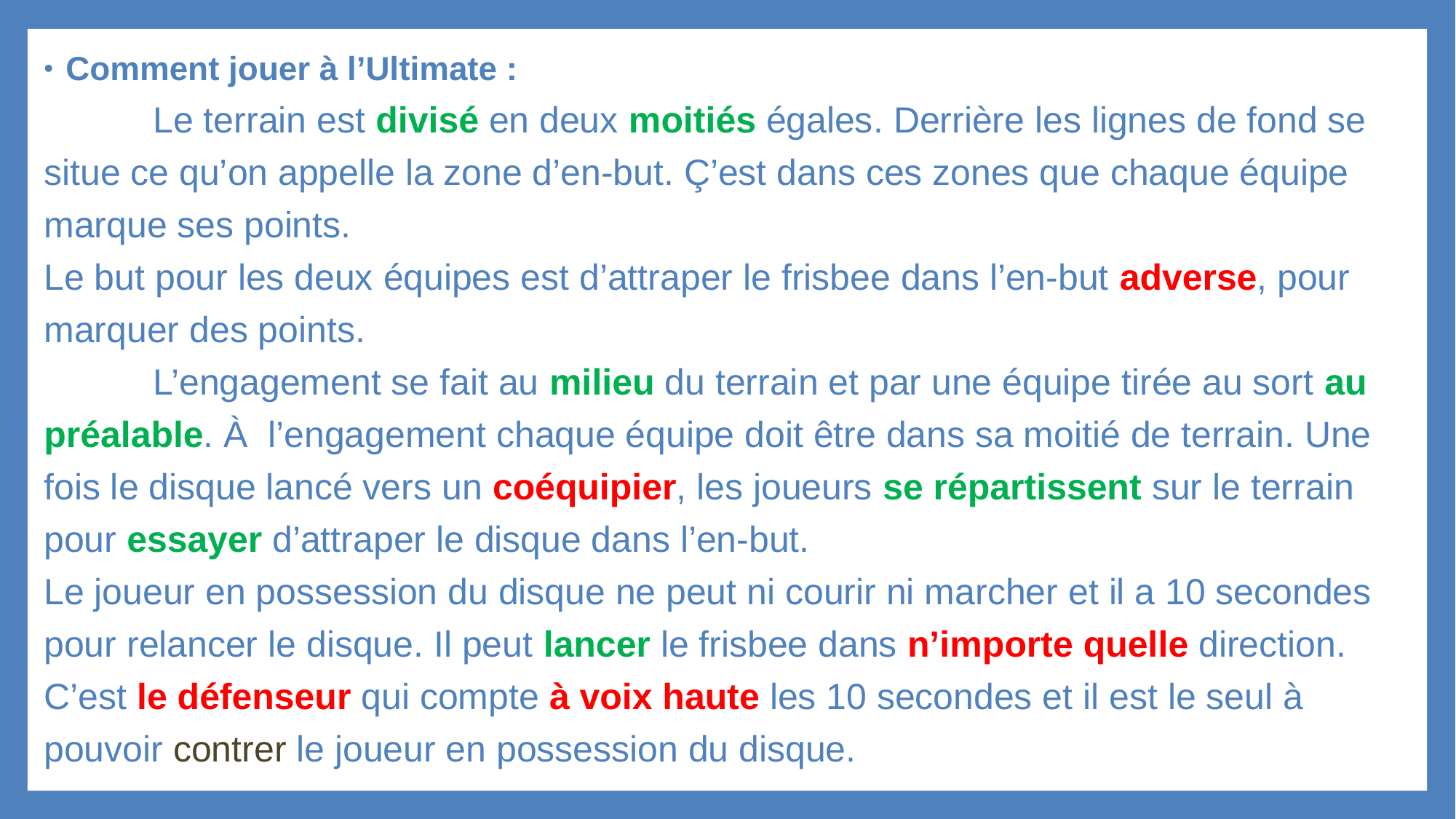

Comment jouer à l’Ultimate :
	Le terrain est divisé en deux moitiés égales. Derrière les lignes de fond se situe ce qu’on appelle la zone d’en-but. Ç’est dans ces zones que chaque équipe marque ses points.
Le but pour les deux équipes est d’attraper le frisbee dans l’en-but adverse, pour marquer des points.
	L’engagement se fait au milieu du terrain et par une équipe tirée au sort au préalable. À  l’engagement chaque équipe doit être dans sa moitié de terrain. Une fois le disque lancé vers un coéquipier, les joueurs se répartissent sur le terrain pour essayer d’attraper le disque dans l’en-but.
Le joueur en possession du disque ne peut ni courir ni marcher et il a 10 secondes pour relancer le disque. Il peut lancer le frisbee dans n’importe quelle direction. C’est le défenseur qui compte à voix haute les 10 secondes et il est le seul à pouvoir contrer le joueur en possession du disque.